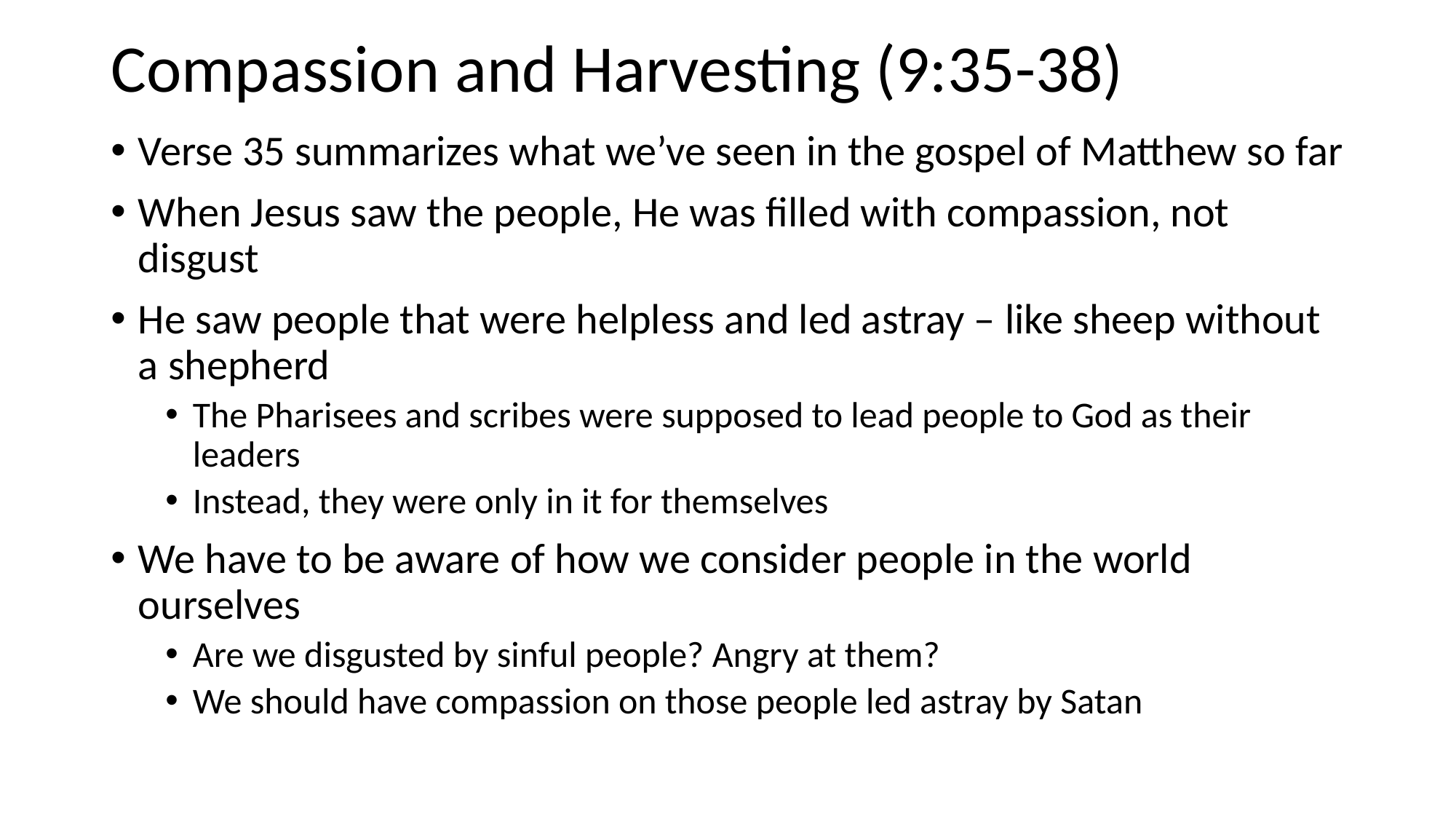

# Compassion and Harvesting (9:35-38)
Verse 35 summarizes what we’ve seen in the gospel of Matthew so far
When Jesus saw the people, He was filled with compassion, not disgust
He saw people that were helpless and led astray – like sheep without a shepherd
The Pharisees and scribes were supposed to lead people to God as their leaders
Instead, they were only in it for themselves
We have to be aware of how we consider people in the world ourselves
Are we disgusted by sinful people? Angry at them?
We should have compassion on those people led astray by Satan